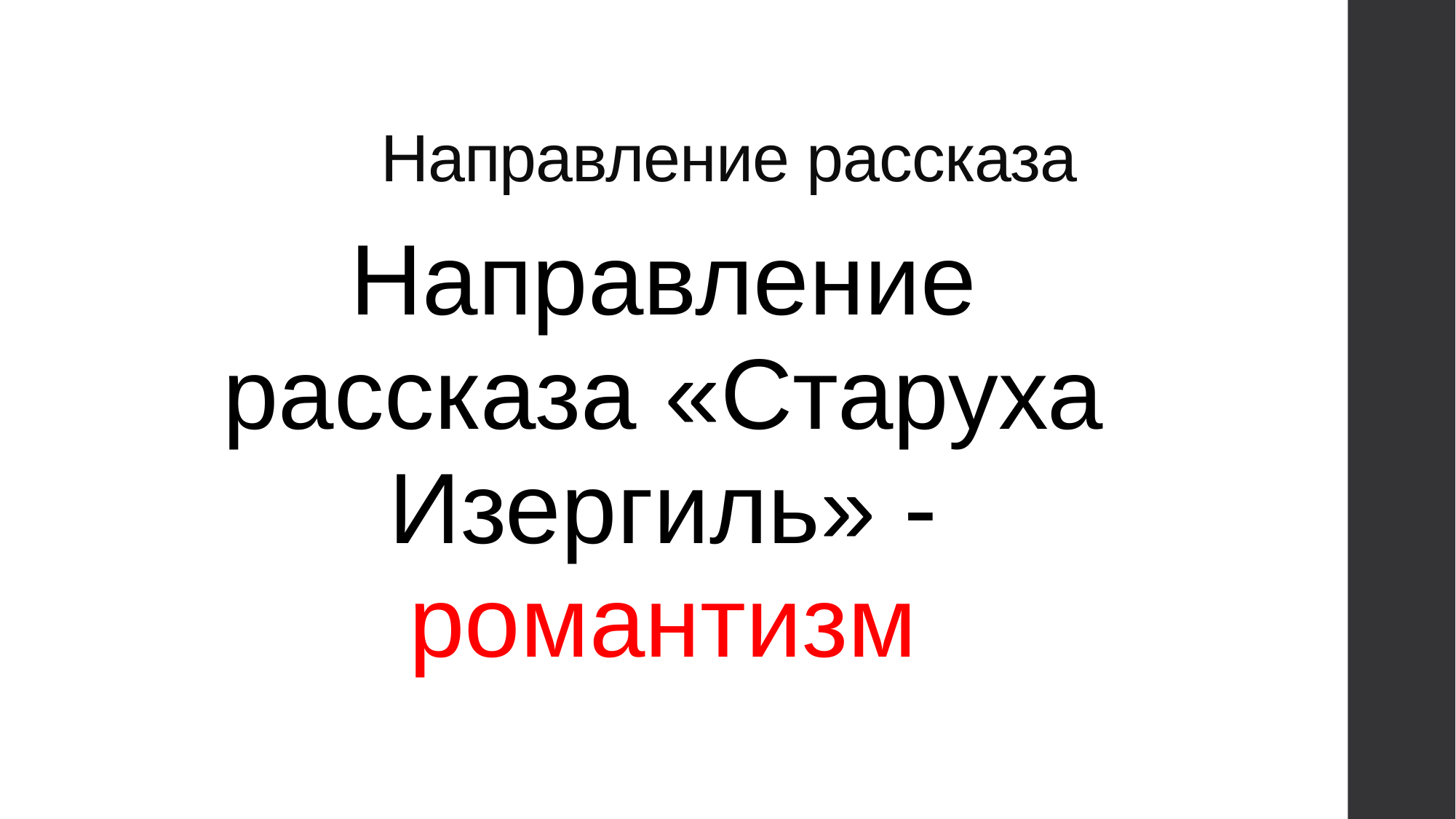

# Направление рассказа
Направление рассказа «Старуха Изергиль» - романтизм